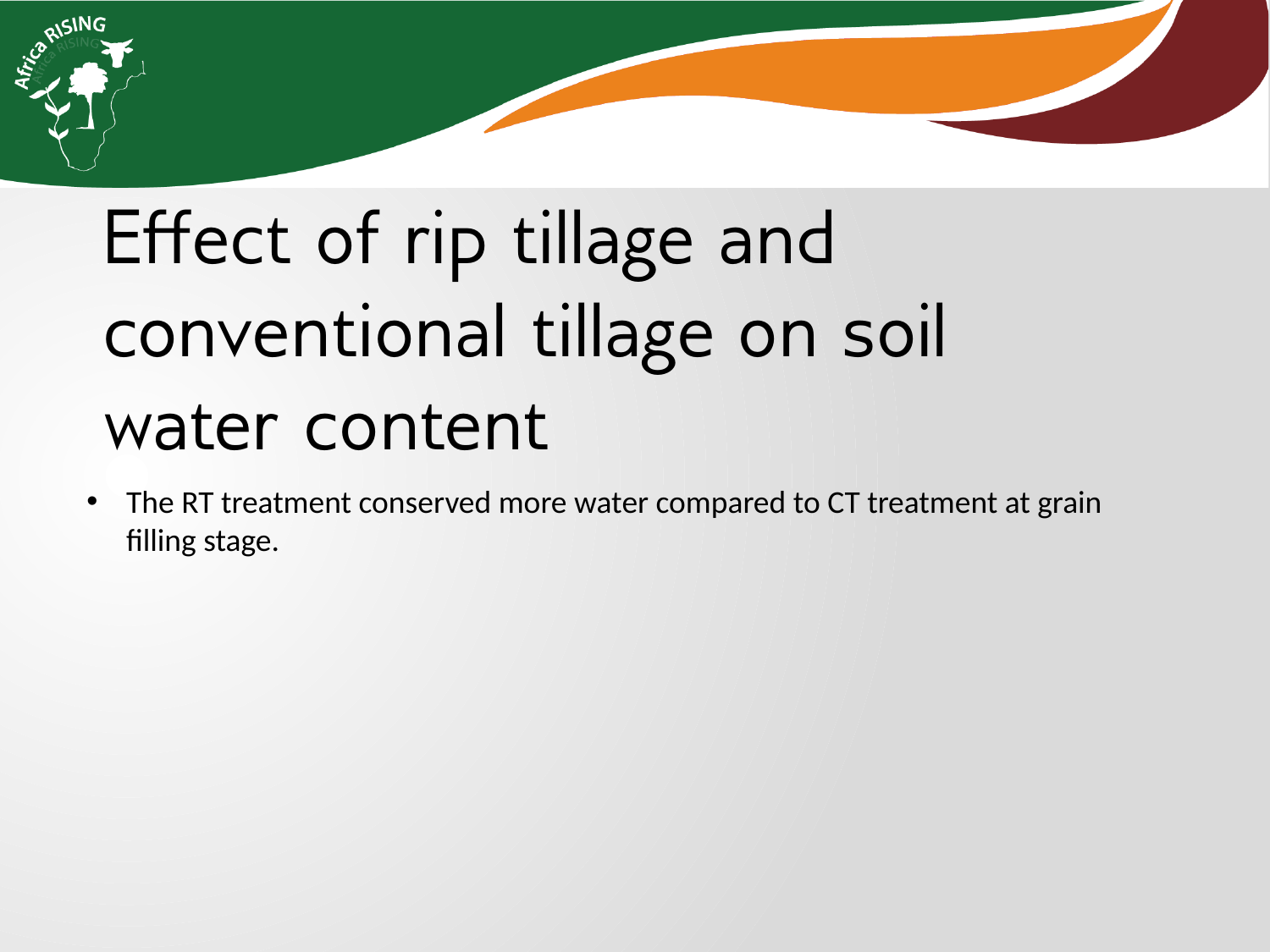

Effect of rip tillage and conventional tillage on soil water content

The RT treatment conserved more water compared to CT treatment at grain filling stage.